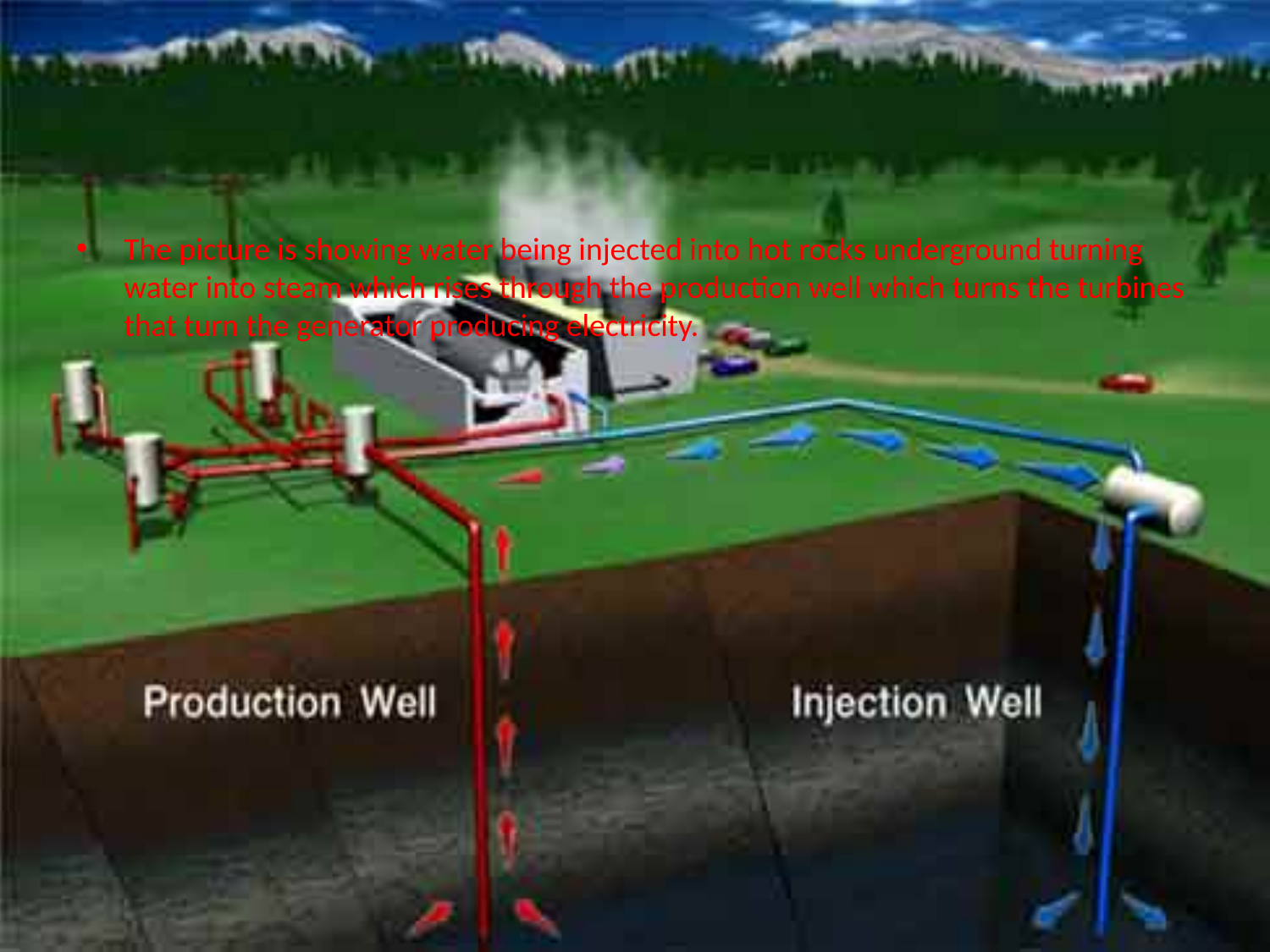

#
The picture is showing water being injected into hot rocks underground turning water into steam which rises through the production well which turns the turbines that turn the generator producing electricity.